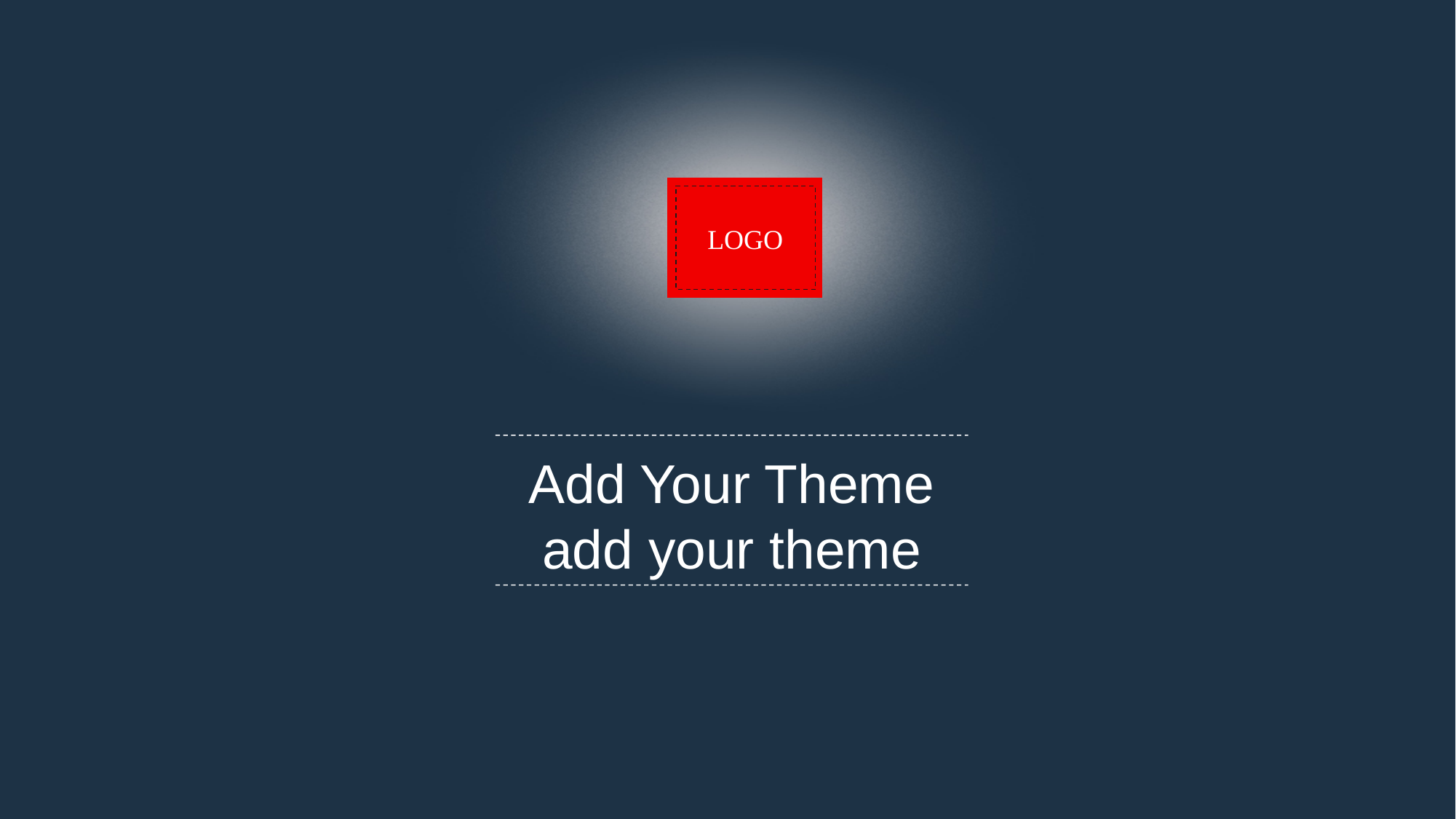

LOGO

Add Your Theme
add your theme